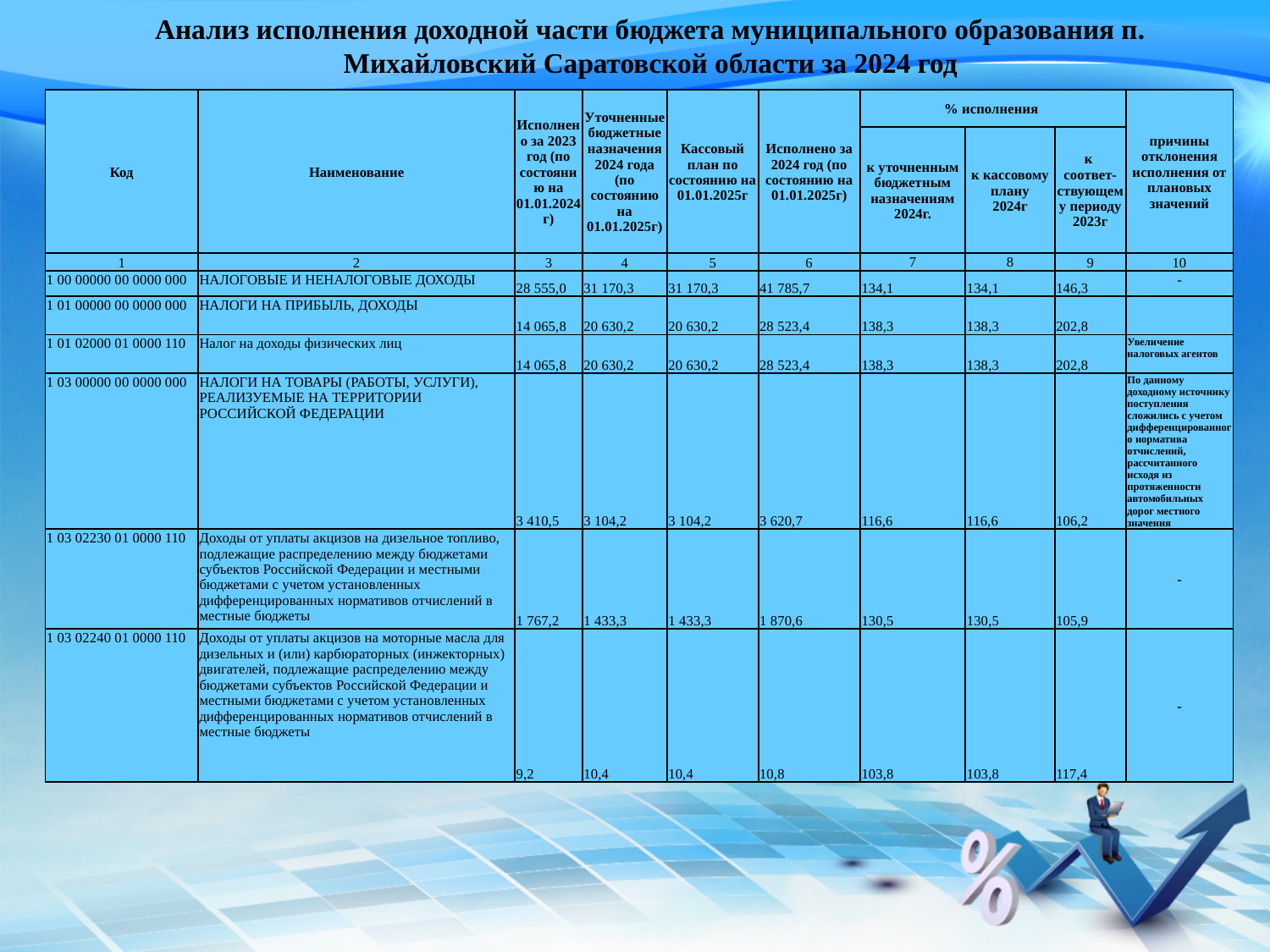

# Анализ исполнения доходной части бюджета муниципального образования п. Михайловский Саратовской области за 2024 год
| Код | Наименование | Исполнено за 2023 год (по состоянию на 01.01.2024г) | Уточненные бюджетные назначения 2024 года (по состоянию на 01.01.2025г) | Кассовый план по состоянию на 01.01.2025г | Исполнено за 2024 год (по состоянию на 01.01.2025г) | % исполнения |  |  | причины отклонения исполнения от плановых значений |
| --- | --- | --- | --- | --- | --- | --- | --- | --- | --- |
|  |  |  |  |  |  | к уточненным бюджетным назначениям 2024г. | к кассовому плану 2024г | к соответ-ствующему периоду 2023г |  |
| 1 | 2 | 3 | 4 | 5 | 6 | 7 | 8 | 9 | 10 |
| 1 00 00000 00 0000 000 | НАЛОГОВЫЕ И НЕНАЛОГОВЫЕ ДОХОДЫ | 28 555,0 | 31 170,3 | 31 170,3 | 41 785,7 | 134,1 | 134,1 | 146,3 | - |
| 1 01 00000 00 0000 000 | НАЛОГИ НА ПРИБЫЛЬ, ДОХОДЫ | 14 065,8 | 20 630,2 | 20 630,2 | 28 523,4 | 138,3 | 138,3 | 202,8 |  |
| 1 01 02000 01 0000 110 | Налог на доходы физических лиц | 14 065,8 | 20 630,2 | 20 630,2 | 28 523,4 | 138,3 | 138,3 | 202,8 | Увеличение налоговых агентов |
| 1 03 00000 00 0000 000 | НАЛОГИ НА ТОВАРЫ (РАБОТЫ, УСЛУГИ), РЕАЛИЗУЕМЫЕ НА ТЕРРИТОРИИ РОССИЙСКОЙ ФЕДЕРАЦИИ | 3 410,5 | 3 104,2 | 3 104,2 | 3 620,7 | 116,6 | 116,6 | 106,2 | По данному доходному источнику поступления сложились с учетом дифференцированного норматива отчислений, рассчитанного исходя из протяженности автомобильных дорог местного значения |
| 1 03 02230 01 0000 110 | Доходы от уплаты акцизов на дизельное топливо, подлежащие распределению между бюджетами субъектов Российской Федерации и местными бюджетами с учетом установленных дифференцированных нормативов отчислений в местные бюджеты | 1 767,2 | 1 433,3 | 1 433,3 | 1 870,6 | 130,5 | 130,5 | 105,9 | - |
| 1 03 02240 01 0000 110 | Доходы от уплаты акцизов на моторные масла для дизельных и (или) карбюраторных (инжекторных) двигателей, подлежащие распределению между бюджетами субъектов Российской Федерации и местными бюджетами с учетом установленных дифференцированных нормативов отчислений в местные бюджеты | 9,2 | 10,4 | 10,4 | 10,8 | 103,8 | 103,8 | 117,4 | - |